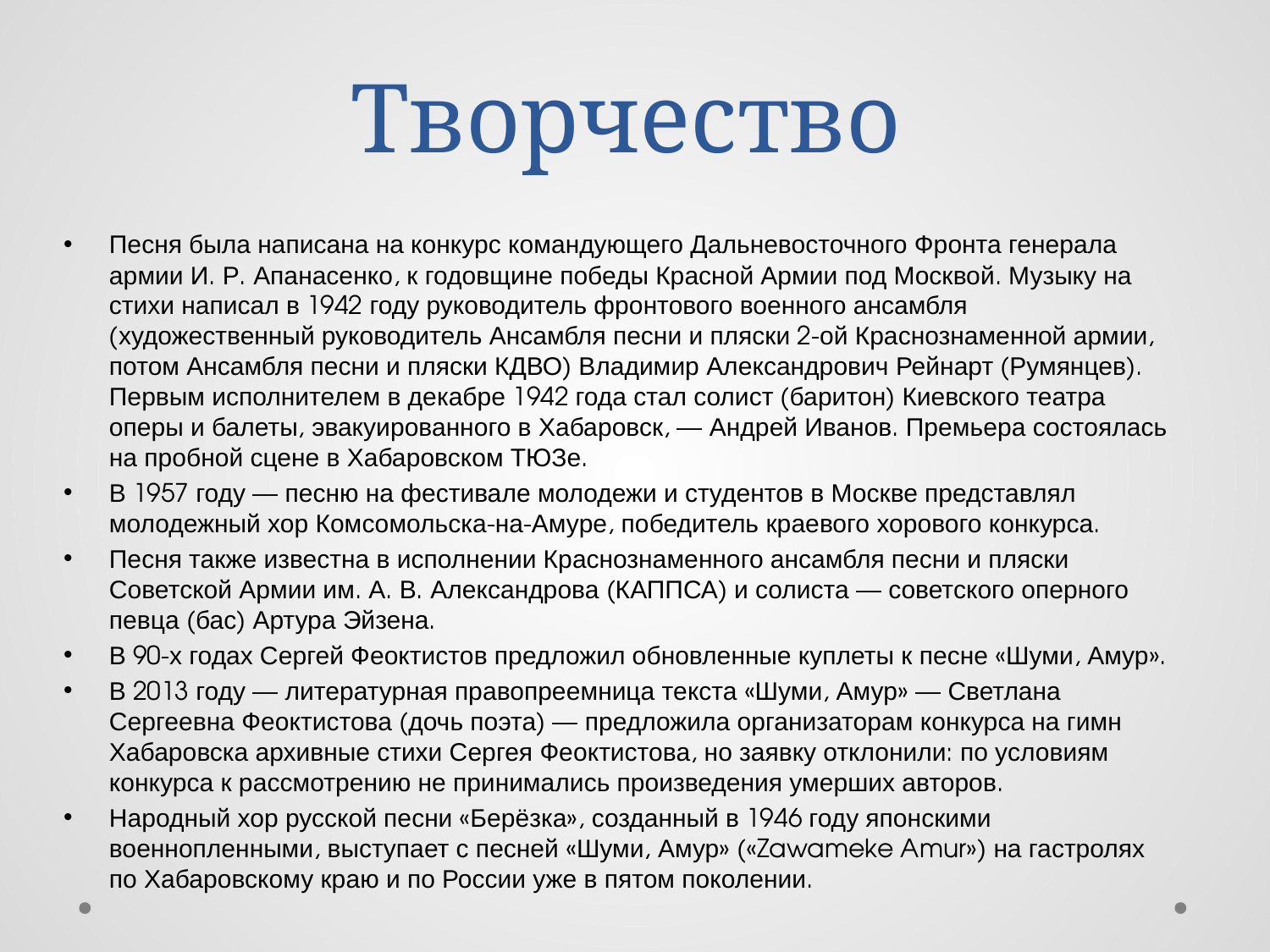

# Творчество
Песня была написана на конкурс командующего Дальневосточного Фронта генерала армии И. Р. Апанасенко, к годовщине победы Красной Армии под Москвой. Музыку на стихи написал в 1942 году руководитель фронтового военного ансамбля (художественный руководитель Ансамбля песни и пляски 2-ой Краснознаменной армии, потом Ансамбля песни и пляски КДВО) Владимир Александрович Рейнарт (Румянцев). Первым исполнителем в декабре 1942 года стал солист (баритон) Киевского театра оперы и балеты, эвакуированного в Хабаровск, — Андрей Иванов. Премьера состоялась на пробной сцене в Хабаровском ТЮЗе.
В 1957 году — песню на фестивале молодежи и студентов в Москве представлял молодежный хор Комсомольска-на-Амуре, победитель краевого хорового конкурса.
Песня также известна в исполнении Краснознаменного ансамбля песни и пляски Советской Армии им. А. В. Александрова (КАППСА) и солиста — советского оперного певца (бас) Артура Эйзена.
В 90-х годах Сергей Феоктистов предложил обновленные куплеты к песне «Шуми, Амур».
В 2013 году — литературная правопреемница текста «Шуми, Амур» — Светлана Сергеевна Феоктистова (дочь поэта) — предложила организаторам конкурса на гимн Хабаровска архивные стихи Сергея Феоктистова, но заявку отклонили: по условиям конкурса к рассмотрению не принимались произведения умерших авторов.
Народный хор русской песни «Берёзка», созданный в 1946 году японскими военнопленными, выступает с песней «Шуми, Амур» («Zawameke Amur») на гастролях по Хабаровскому краю и по России уже в пятом поколении.